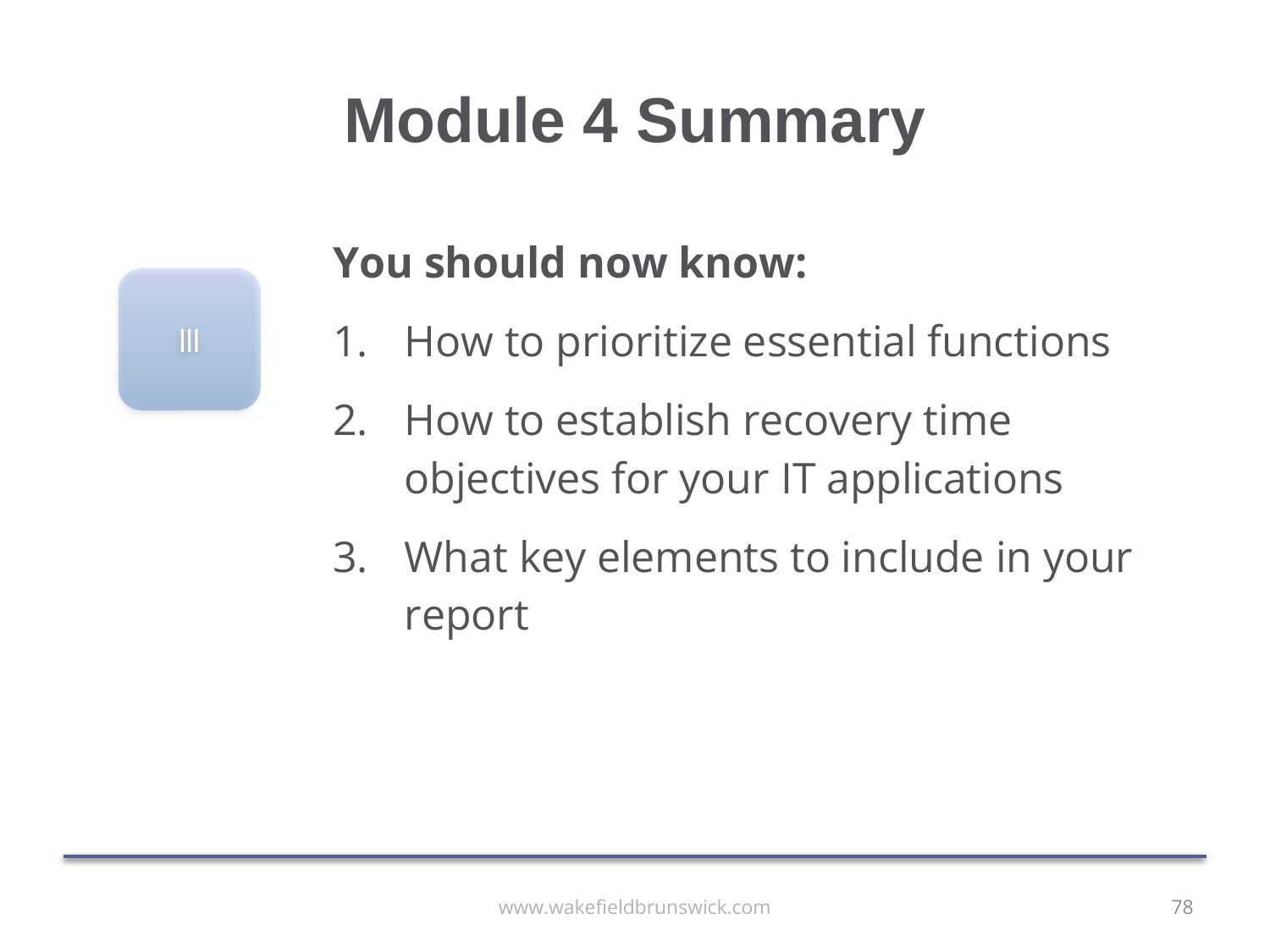

# Module 4 Summary
You should now know:
How to prioritize essential functions
How to establish recovery time objectives for your IT applications
What key elements to include in your report
lll
www.wakefieldbrunswick.com
78